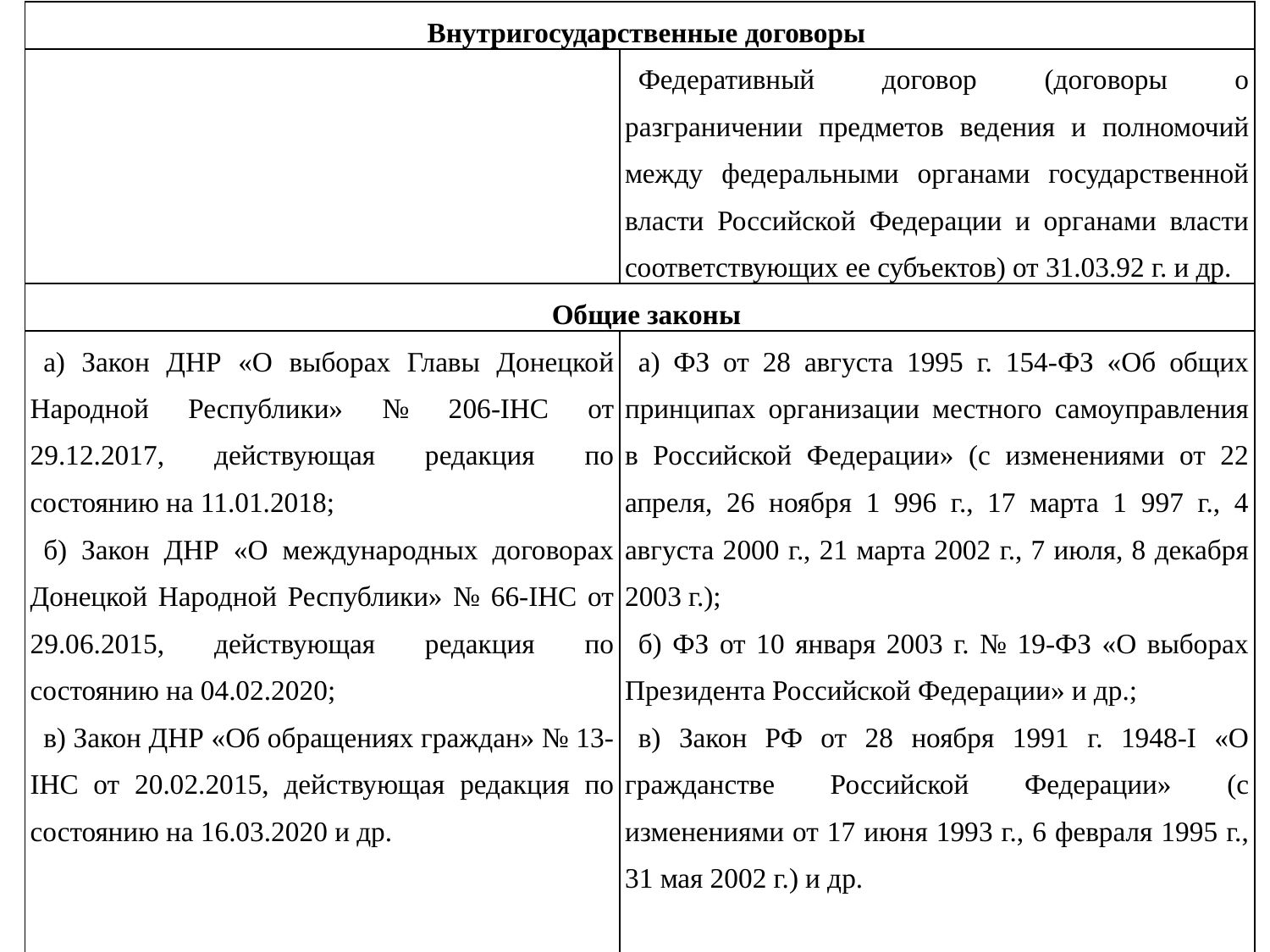

| Внутригосударственные договоры |  |
| --- | --- |
|  | Федеративный договор (договоры о разграничении предметов ведения и полномочий между федеральными органами государственной власти Российской Федерации и органами власти соответствующих ее субъектов) от 31.03.92 г. и др. |
| Общие законы |  |
| а) Закон ДНР «О выборах Главы Донецкой Народной Республики» № 206-IHC от 29.12.2017, действующая редакция по состоянию на 11.01.2018; б) Закон ДНР «О международных договорах Донецкой Народной Республики» № 66-IHC от 29.06.2015, действующая редакция по состоянию на 04.02.2020; в) Закон ДНР «Об обращениях граждан» № 13-IHC от 20.02.2015, действующая редакция по состоянию на 16.03.2020 и др. | а) ФЗ от 28 августа 1995 г. 154-ФЗ «Об общих принципах организации местного самоуправления в Российской Федерации» (с изменениями от 22 апреля, 26 ноября 1 996 г., 17 марта 1 997 г., 4 августа 2000 г., 21 марта 2002 г., 7 июля, 8 декабря 2003 г.); б) ФЗ от 10 января 2003 г. № 19-ФЗ «О выборах Президента Российской Федерации» и др.; в) Закон РФ от 28 ноября 1991 г. 1948-I «О гражданстве Российской Федерации» (с изменениями от 17 июня 1993 г., 6 февраля 1995 г., 31 мая 2002 г.) и др. |